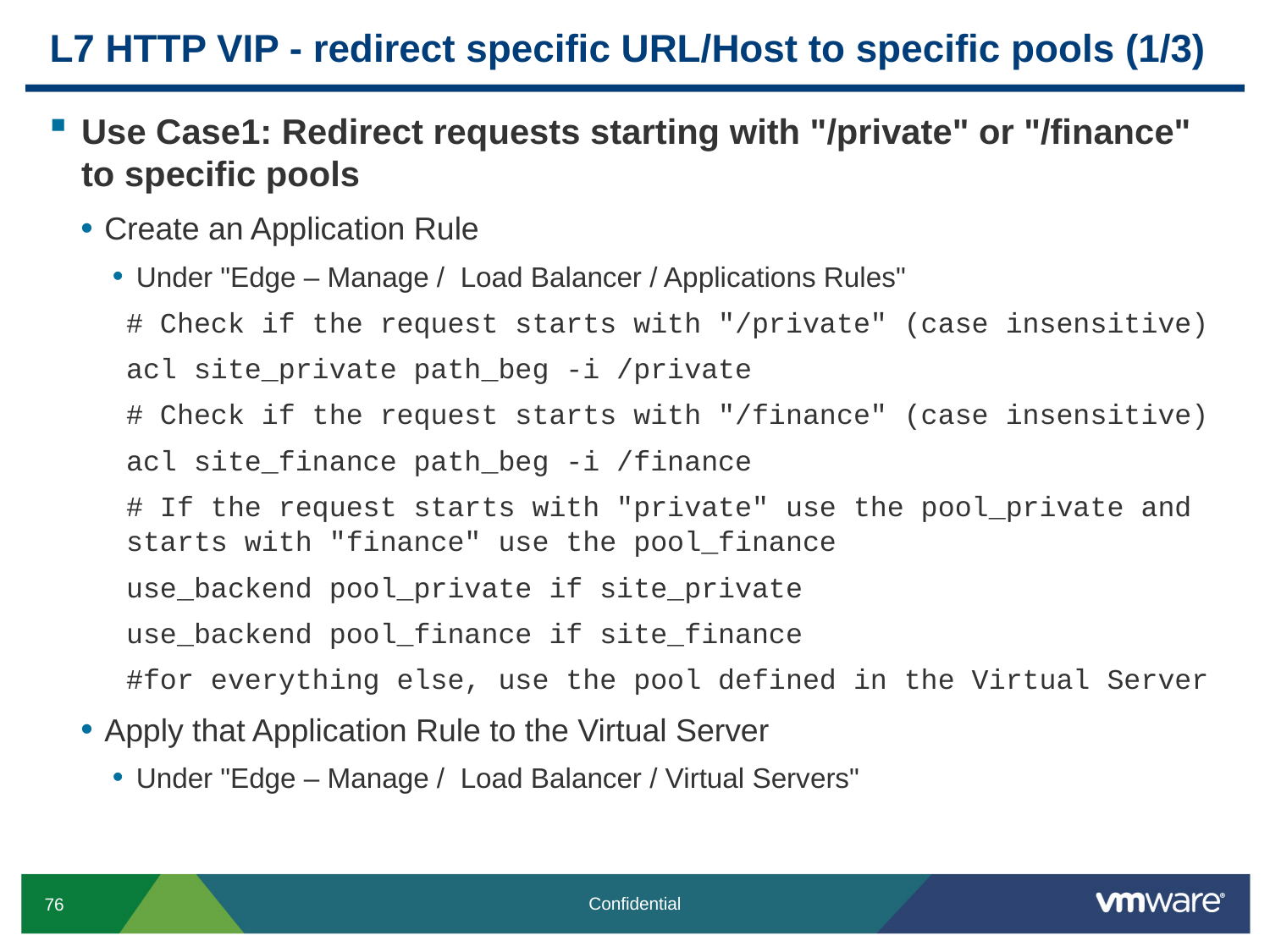

# L7 HTTP VIP - redirect specific URL/Host to specific pools (1/3)
Use Case1: Redirect requests starting with "/private" or "/finance" to specific pools
Create an Application Rule
Under "Edge – Manage /  Load Balancer / Applications Rules"
# Check if the request starts with "/private" (case insensitive)
acl site_private path_beg -i /private
# Check if the request starts with "/finance" (case insensitive)
acl site_finance path_beg -i /finance
# If the request starts with "private" use the pool_private and starts with "finance" use the pool_finance
use_backend pool_private if site_private
use_backend pool_finance if site_finance
#for everything else, use the pool defined in the Virtual Server
Apply that Application Rule to the Virtual Server
Under "Edge – Manage /  Load Balancer / Virtual Servers"